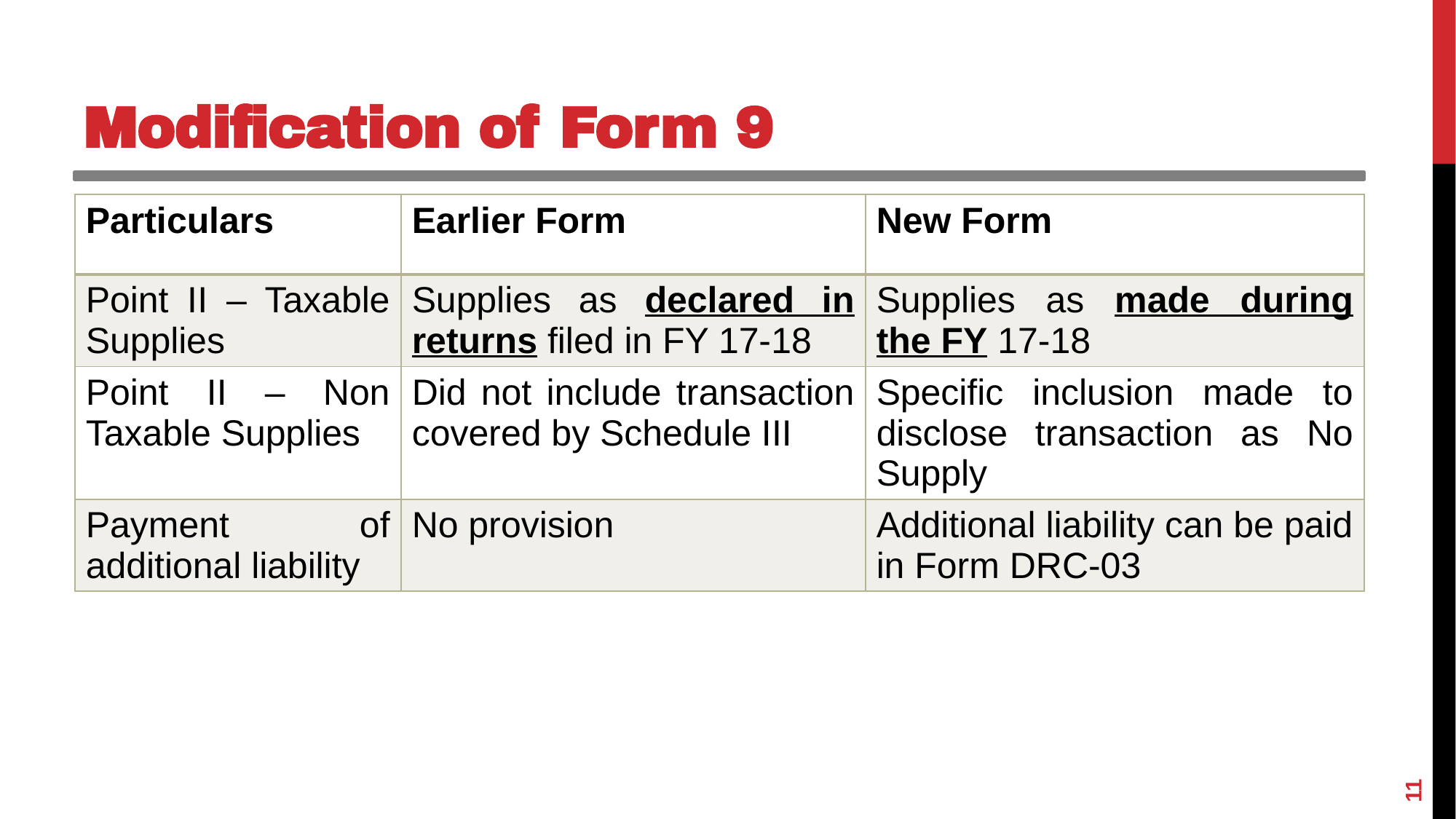

# Modification of Form 9
| Particulars | Earlier Form | New Form |
| --- | --- | --- |
| Point II – Taxable Supplies | Supplies as declared in returns filed in FY 17-18 | Supplies as made during the FY 17-18 |
| Point II – Non Taxable Supplies | Did not include transaction covered by Schedule III | Specific inclusion made to disclose transaction as No Supply |
| Payment of additional liability | No provision | Additional liability can be paid in Form DRC-03 |
11